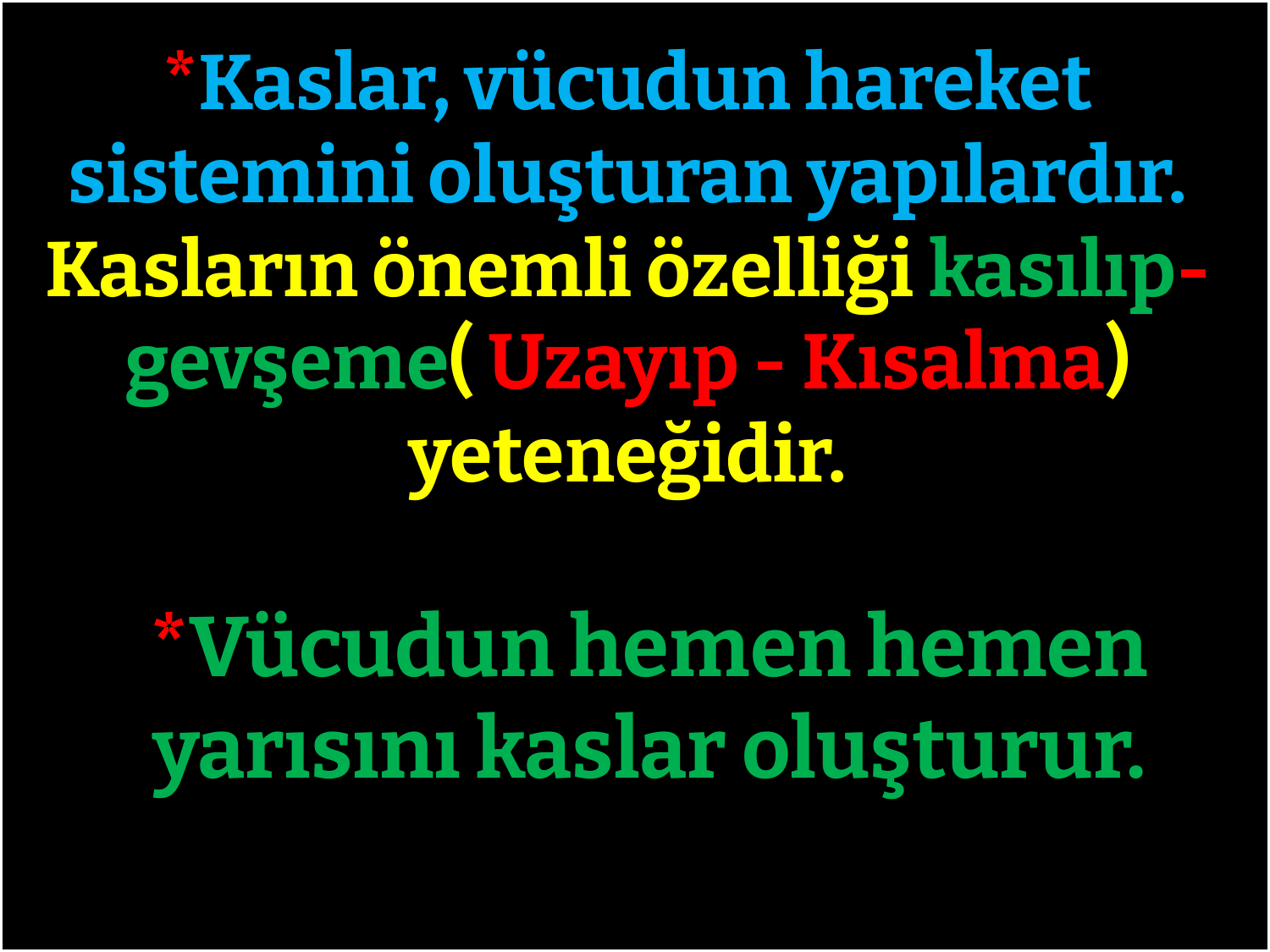

*Kaslar, vücudun hareket sistemini oluşturan yapılardır. Kasların önemli özelliği kasılıp-gevşeme( Uzayıp - Kısalma) yeteneğidir.
#
*Vücudun hemen hemen yarısını kaslar oluşturur.